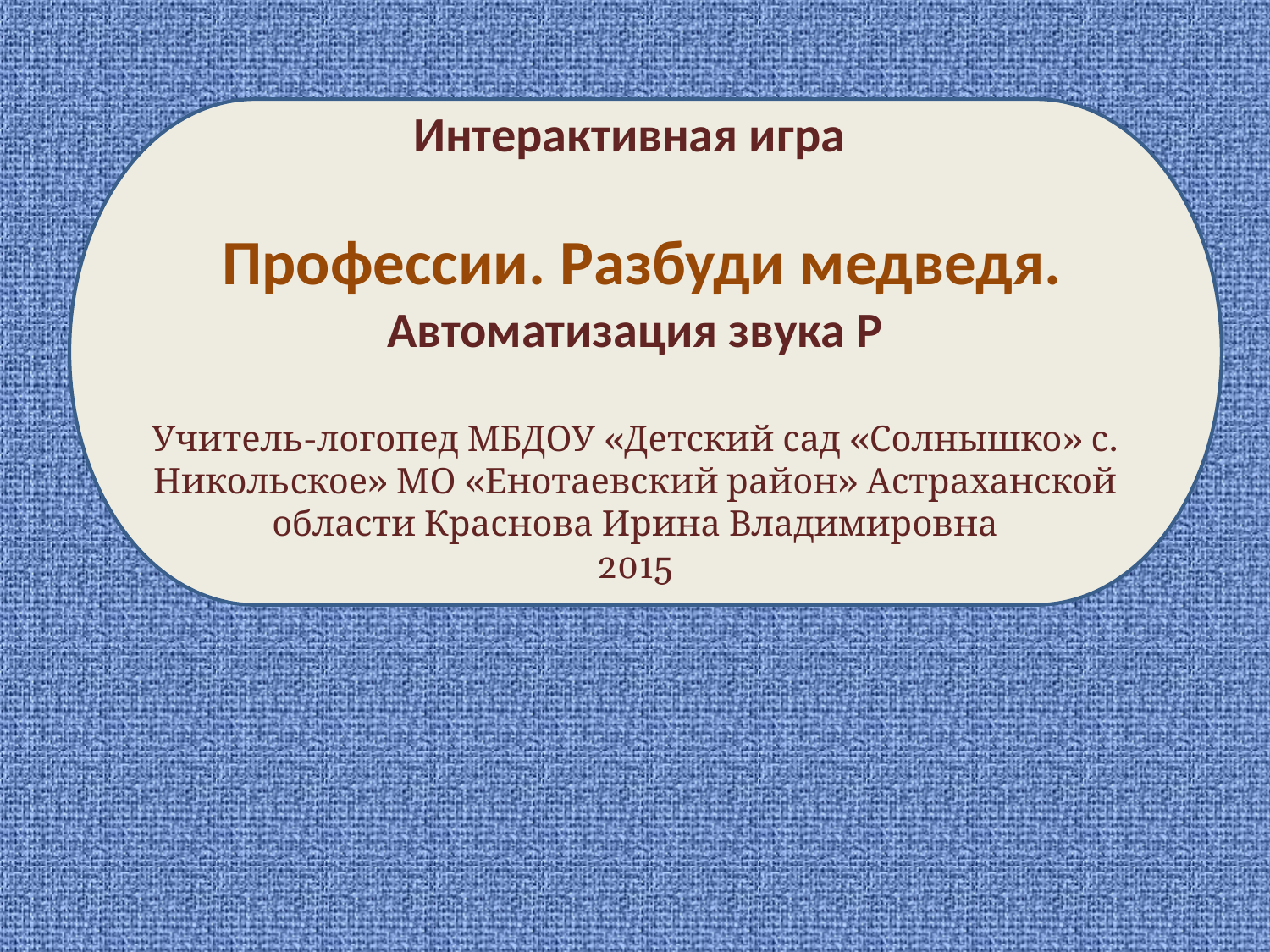

# Интерактивная игра Профессии. Разбуди медведя. Автоматизация звука Р Учитель-логопед МБДОУ «Детский сад «Солнышко» с. Никольское» МО «Енотаевский район» Астраханской области Краснова Ирина Владимировна 2015